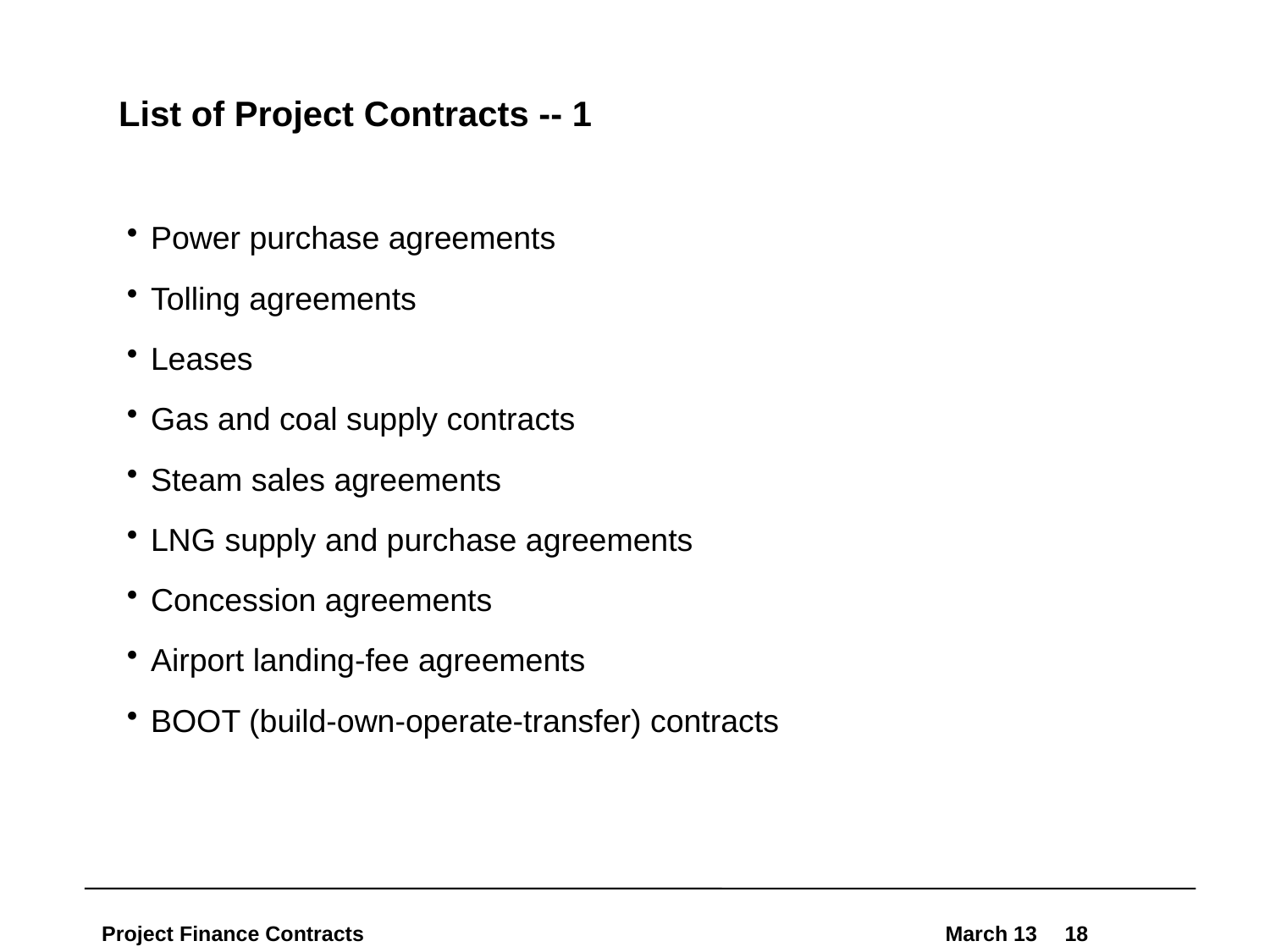

# List of Project Contracts -- 1
Power purchase agreements
Tolling agreements
Leases
Gas and coal supply contracts
Steam sales agreements
LNG supply and purchase agreements
Concession agreements
Airport landing-fee agreements
BOOT (build-own-operate-transfer) contracts